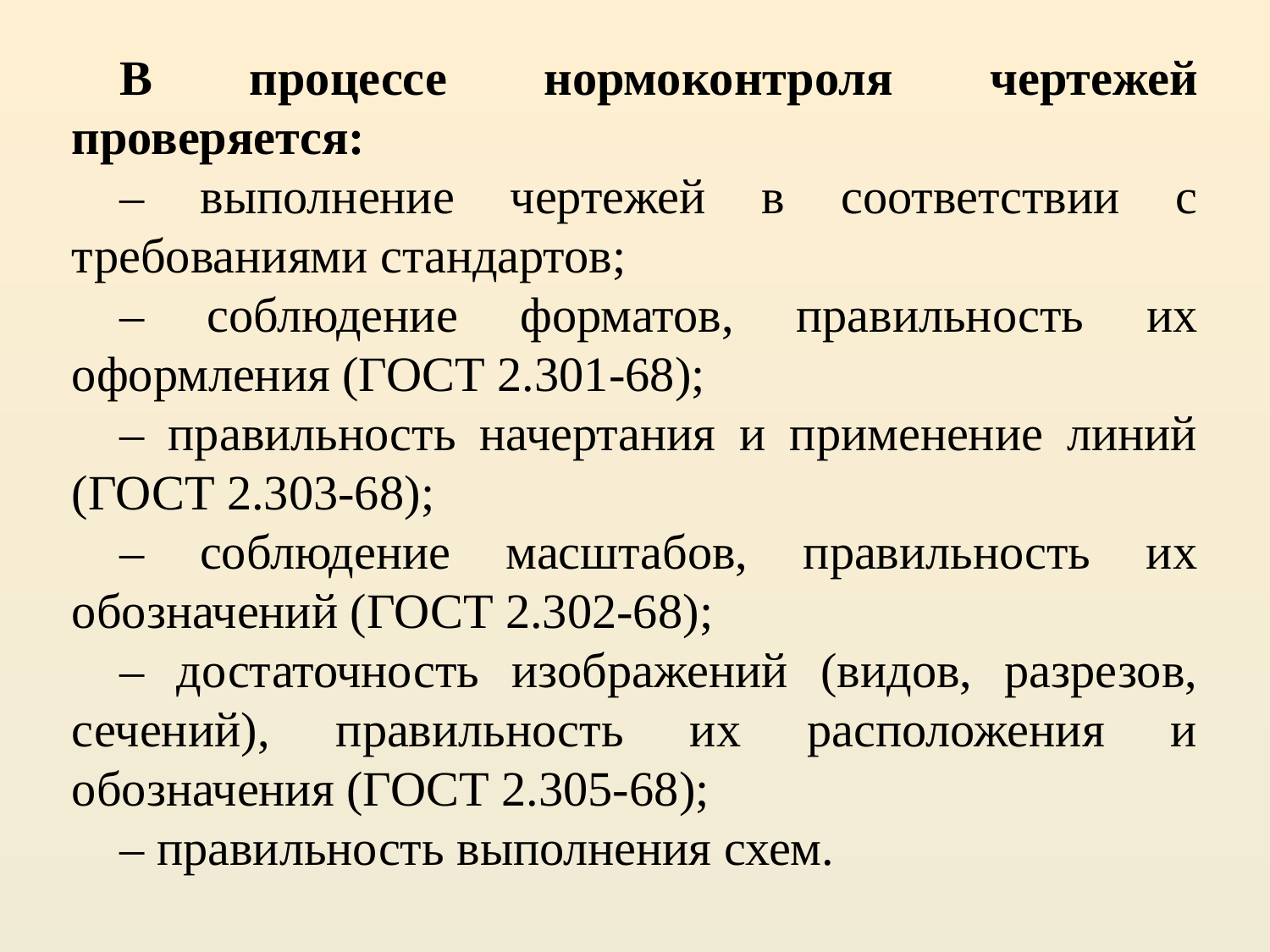

В процессе нормоконтроля чертежей проверяется:
– выполнение чертежей в соответствии с требованиями стандартов;
– соблюдение форматов, правильность их оформления (ГОСТ 2.301-68);
– правильность начертания и применение линий (ГОСТ 2.303-68);
– соблюдение масштабов, правильность их обозначений (ГОСТ 2.302-68);
– достаточность изображений (видов, разрезов, сечений), правильность их расположения и обозначения (ГОСТ 2.305-68);
– правильность выполнения схем.